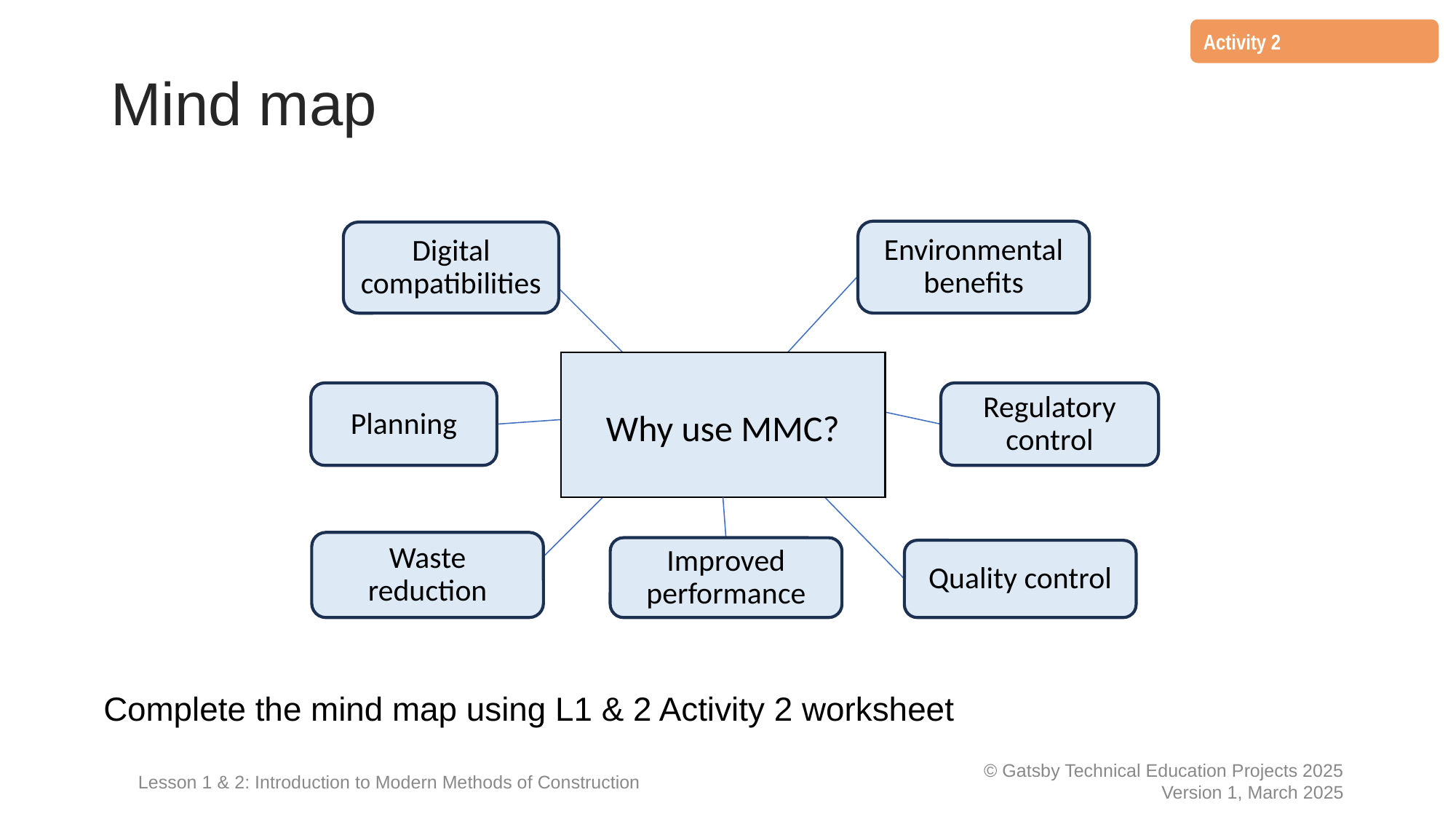

Activity 2
# Mind map
Environmental benefits
Digital compatibilities
Why use MMC?
Planning
Regulatory control
Waste reduction
Improved performance
Quality control
Complete the mind map using L1 & 2 Activity 2 worksheet
Lesson 1 & 2: Introduction to Modern Methods of Construction